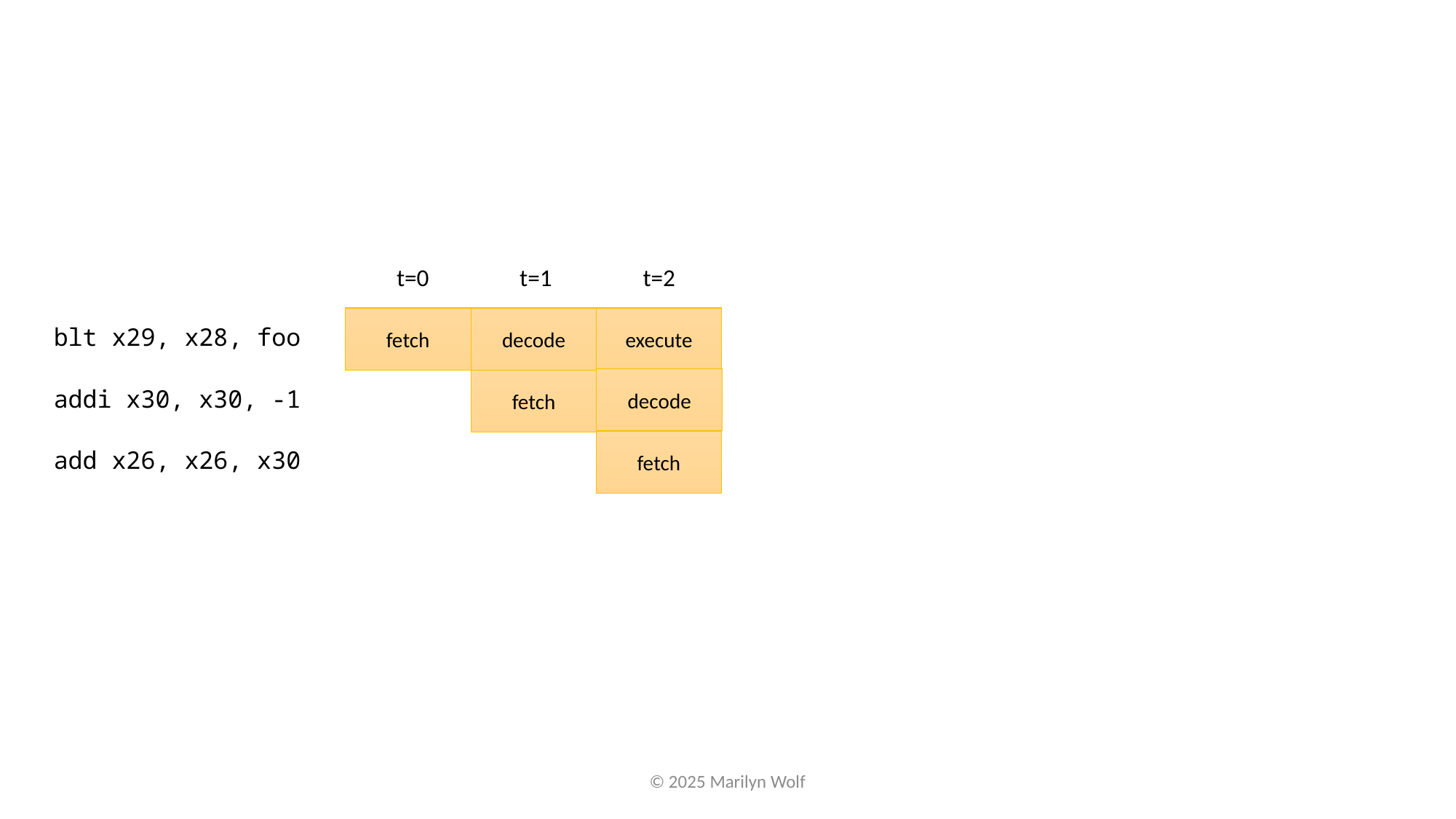

t=0
t=1
t=2
execute
fetch
decode
blt x29, x28, foo
decode
fetch
addi x30, x30, -1
fetch
add x26, x26, x30
© 2025 Marilyn Wolf